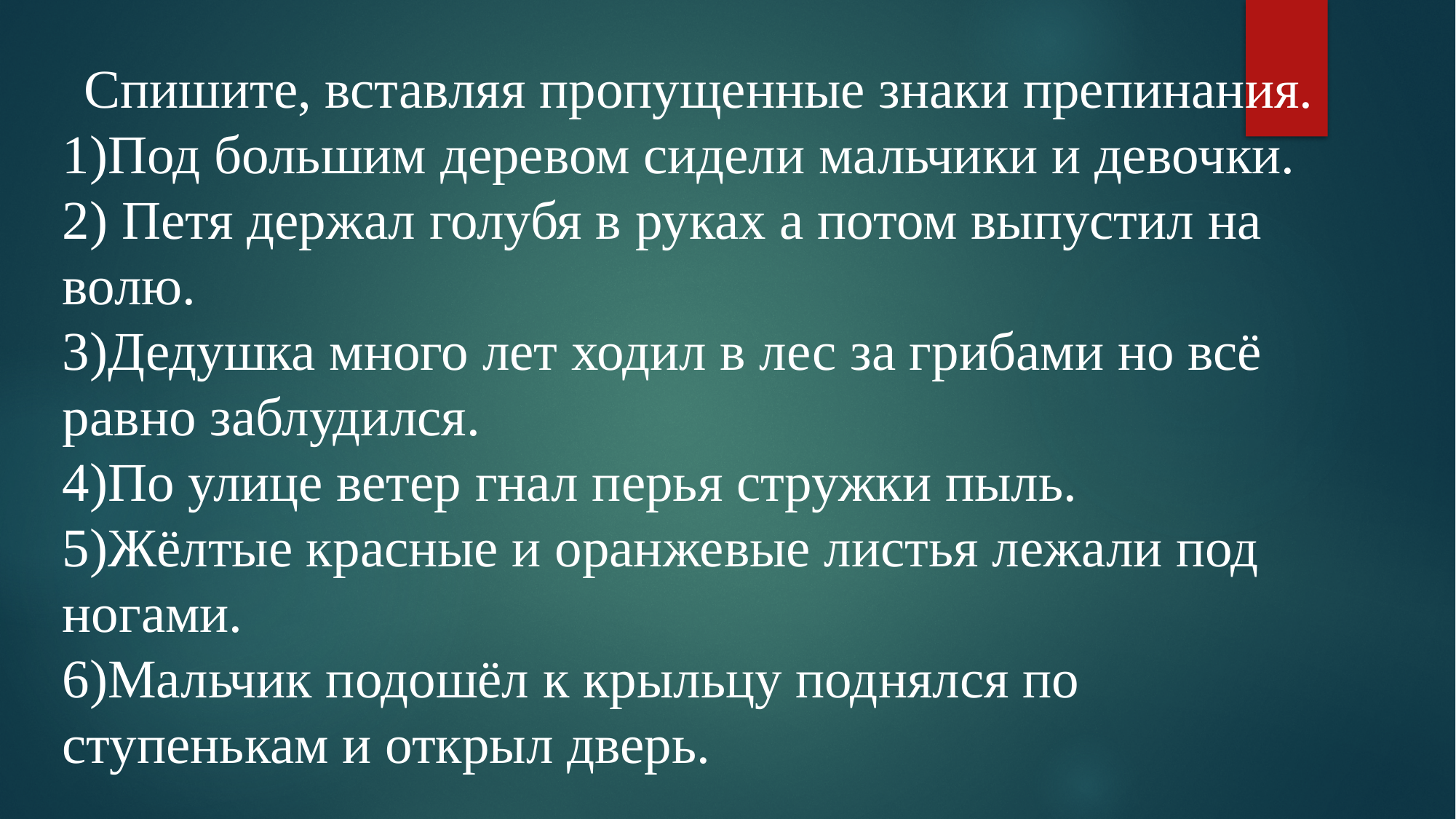

Спишите, вставляя пропущенные знаки препинания.
1)Под большим деревом сидели мальчики и девочки.
2) Петя держал голубя в руках а потом выпустил на волю.
3)Дедушка много лет ходил в лес за грибами но всё равно заблудился.
4)По улице ветер гнал перья стружки пыль.
5)Жёлтые красные и оранжевые листья лежали под ногами.
6)Мальчик подошёл к крыльцу поднялся по ступенькам и открыл дверь.